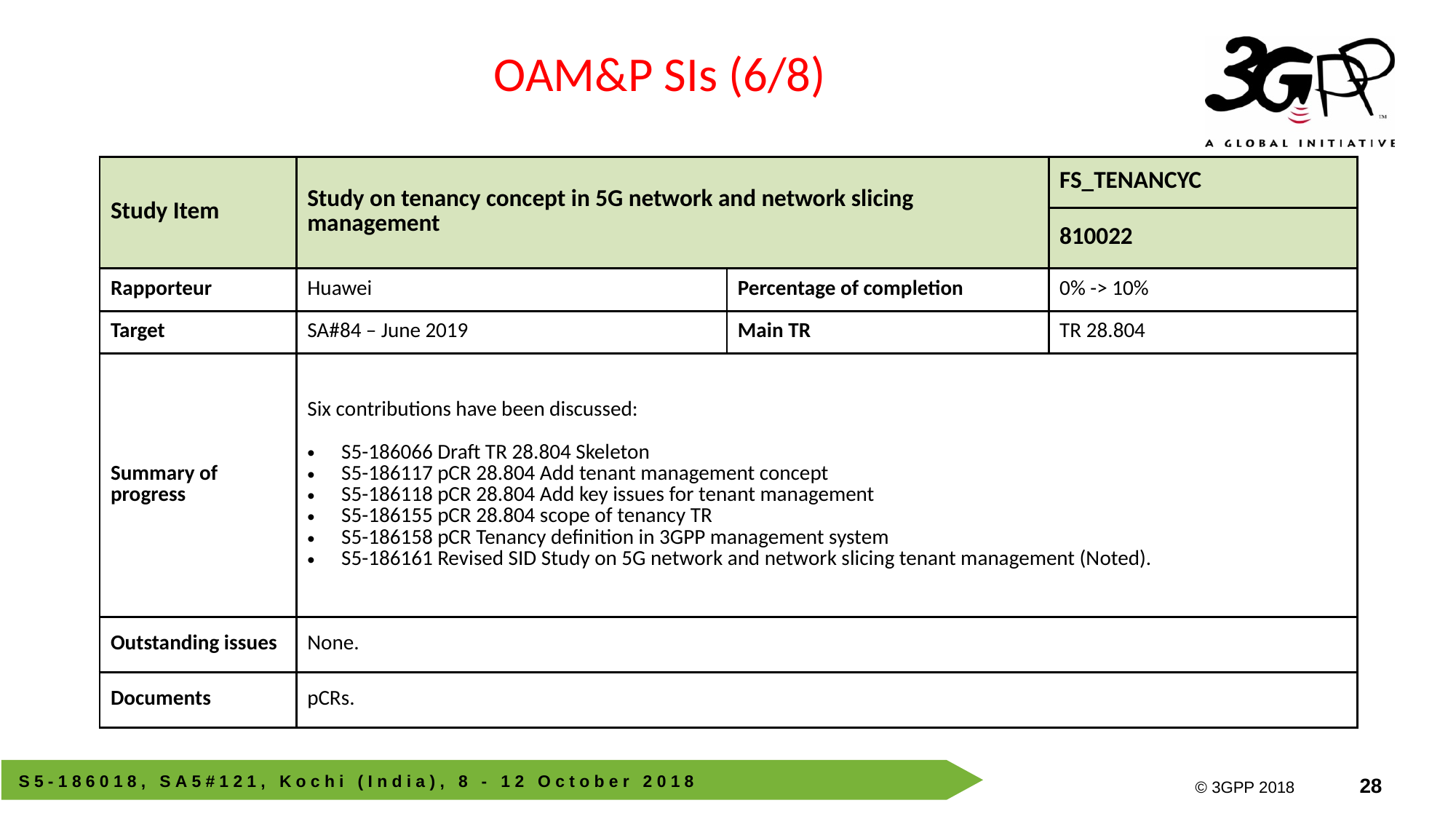

OAM&P SIs (6/8)
| Study Item | Study on tenancy concept in 5G network and network slicing management |  | FS\_TENANCYC |
| --- | --- | --- | --- |
|  |  |  | 810022 |
| Rapporteur | Huawei | Percentage of completion | 0% -> 10% |
| Target | SA#84 – June 2019 | Main TR | TR 28.804 |
| Summary of progress | Six contributions have been discussed: S5-186066 Draft TR 28.804 Skeleton S5-186117 pCR 28.804 Add tenant management concept S5-186118 pCR 28.804 Add key issues for tenant management S5-186155 pCR 28.804 scope of tenancy TR S5-186158 pCR Tenancy definition in 3GPP management system S5-186161 Revised SID Study on 5G network and network slicing tenant management (Noted). |  |  |
| Outstanding issues | None. |  |  |
| Documents | pCRs. |  |  |